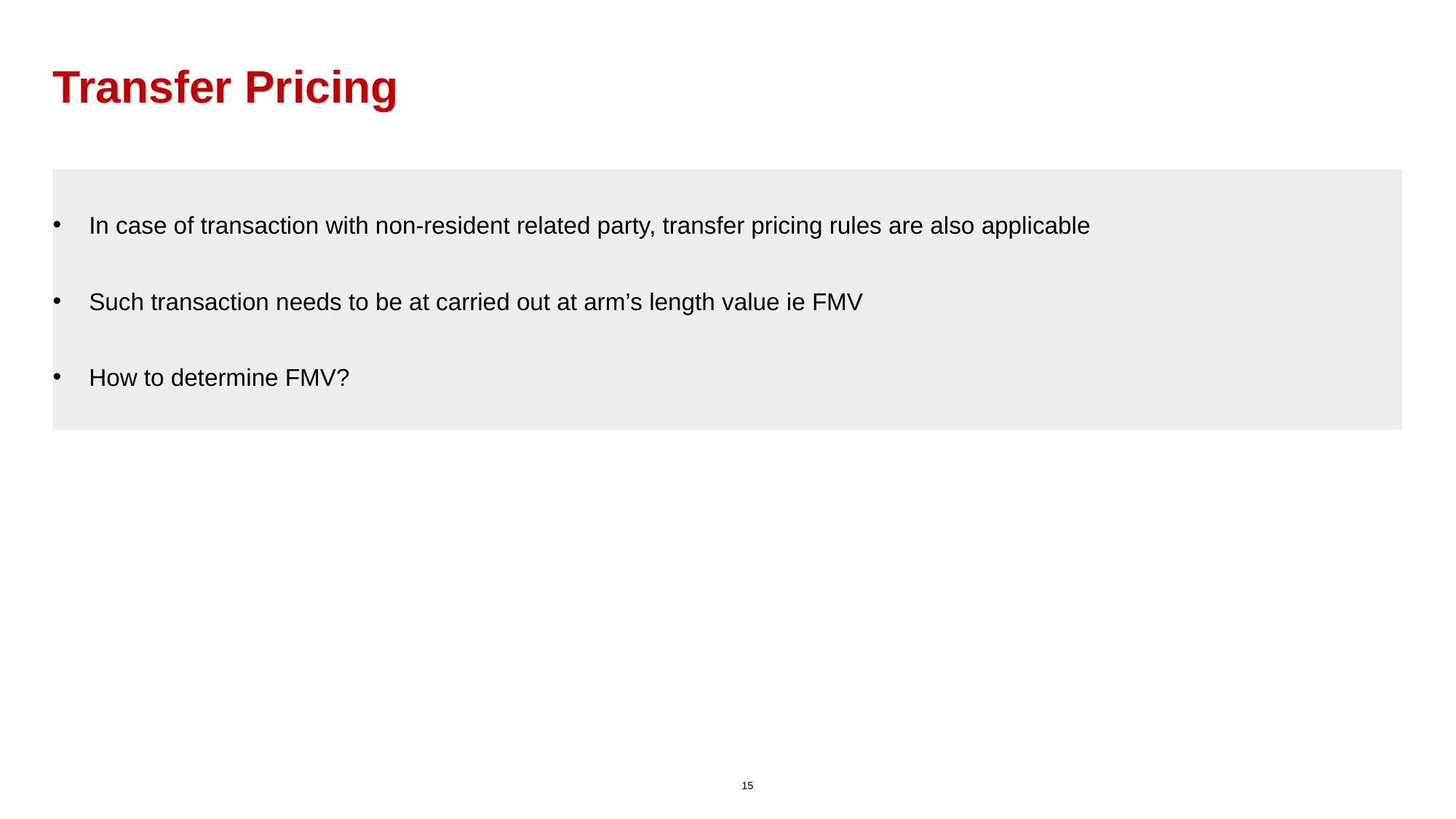

# Transfer Pricing

In case of transaction with non-resident related party, transfer pricing rules are also applicable

Such transaction needs to be at carried out at arm’s length value ie FMV

How to determine FMV?

15